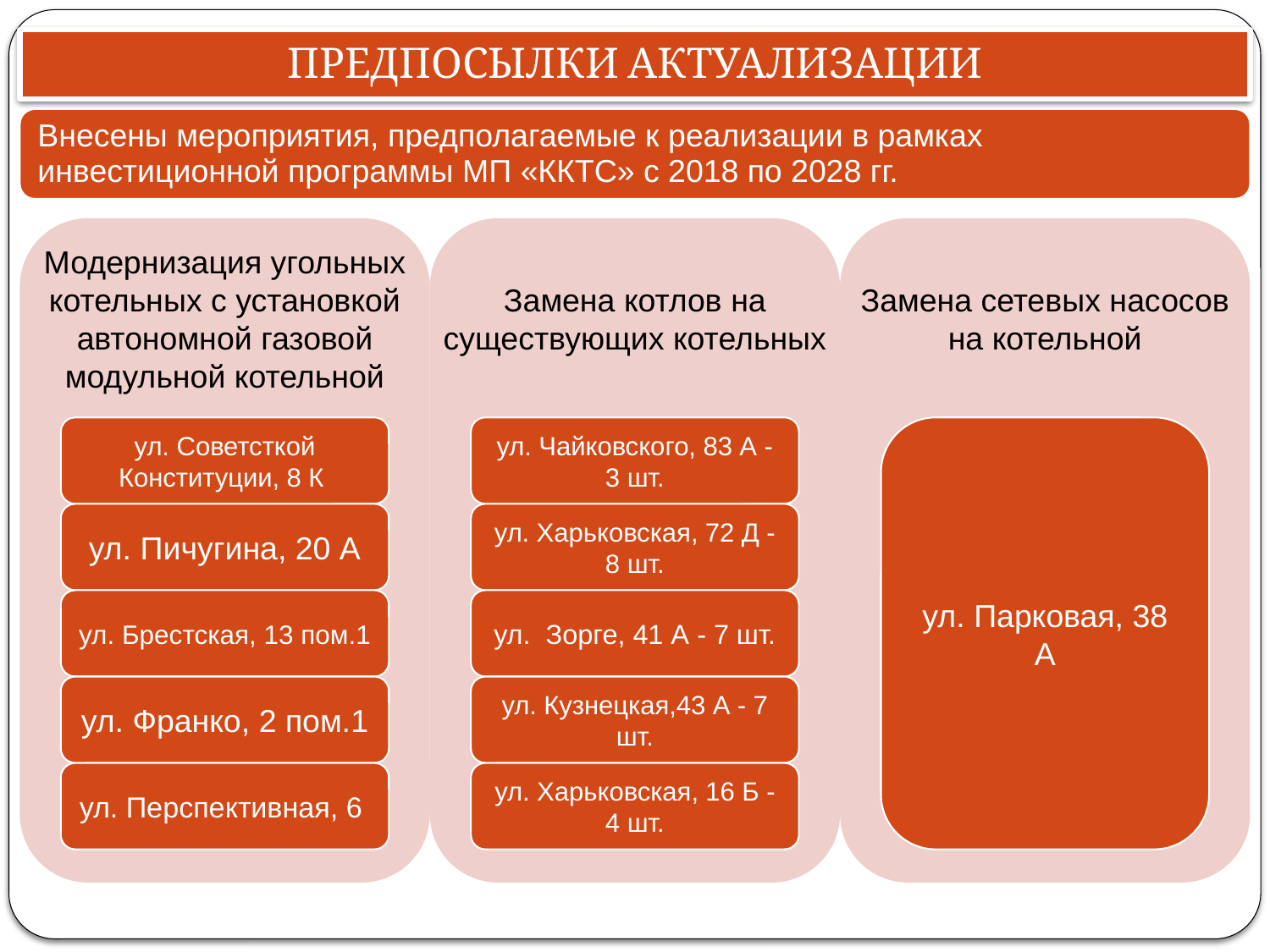

# ПРЕДПОСЫЛКИ АКТУАЛИЗАЦИИ
Внесены мероприятия, предполагаемые к реализации в рамках инвестиционной программы МП «ККТС» с 2018 по 2028 гг.
Модернизация угольных котельных с установкой автономной газовой модульной котельной
ул. Советсткой Конституции, 8 К
ул. Пичугина, 20 А
ул. Брестская, 13 пом.1
ул. Франко, 2 пом.1
ул. Перспективная, 6
Замена котлов на существующих котельных
ул. Чайковского, 83 А - 3 шт.
ул. Харьковская, 72 Д - 8 шт.
ул.  Зорге, 41 А - 7 шт.
ул. Кузнецкая,43 А - 7 шт.
ул. Харьковская, 16 Б - 4 шт.
Замена сетевых насосов на котельной
ул. Парковая, 38 А